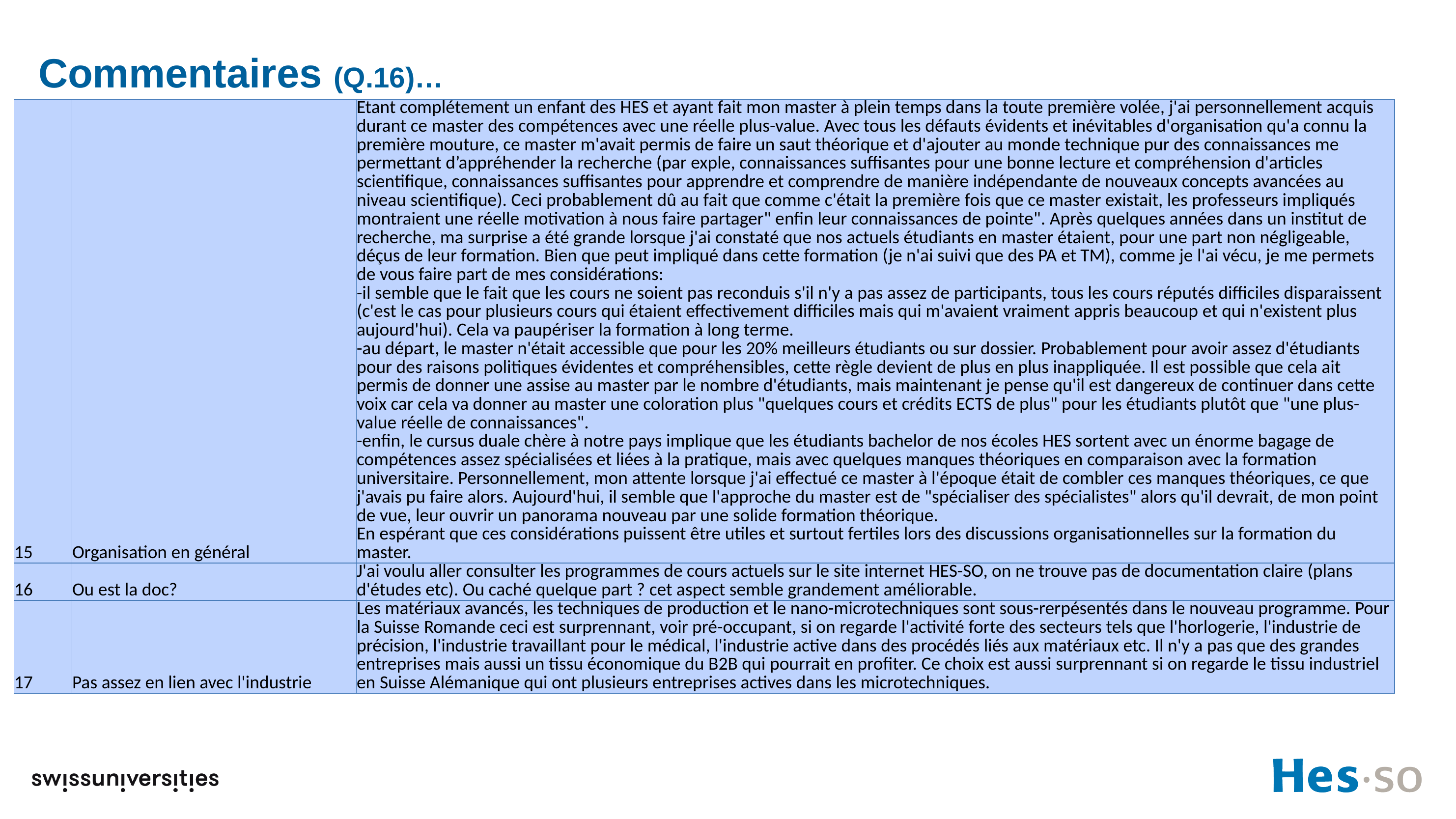

# Commentaires (Q.16)…
| 15 | Organisation en général | Etant complétement un enfant des HES et ayant fait mon master à plein temps dans la toute première volée, j'ai personnellement acquis durant ce master des compétences avec une réelle plus-value. Avec tous les défauts évidents et inévitables d'organisation qu'a connu la première mouture, ce master m'avait permis de faire un saut théorique et d'ajouter au monde technique pur des connaissances me permettant d’appréhender la recherche (par exple, connaissances suffisantes pour une bonne lecture et compréhension d'articles scientifique, connaissances suffisantes pour apprendre et comprendre de manière indépendante de nouveaux concepts avancées au niveau scientifique). Ceci probablement dû au fait que comme c'était la première fois que ce master existait, les professeurs impliqués montraient une réelle motivation à nous faire partager" enfin leur connaissances de pointe". Après quelques années dans un institut de recherche, ma surprise a été grande lorsque j'ai constaté que nos actuels étudiants en master étaient, pour une part non négligeable, déçus de leur formation. Bien que peut impliqué dans cette formation (je n'ai suivi que des PA et TM), comme je l'ai vécu, je me permets de vous faire part de mes considérations: -il semble que le fait que les cours ne soient pas reconduis s'il n'y a pas assez de participants, tous les cours réputés difficiles disparaissent (c'est le cas pour plusieurs cours qui étaient effectivement difficiles mais qui m'avaient vraiment appris beaucoup et qui n'existent plus aujourd'hui). Cela va paupériser la formation à long terme. -au départ, le master n'était accessible que pour les 20% meilleurs étudiants ou sur dossier. Probablement pour avoir assez d'étudiants pour des raisons politiques évidentes et compréhensibles, cette règle devient de plus en plus inappliquée. Il est possible que cela ait permis de donner une assise au master par le nombre d'étudiants, mais maintenant je pense qu'il est dangereux de continuer dans cette voix car cela va donner au master une coloration plus "quelques cours et crédits ECTS de plus" pour les étudiants plutôt que "une plus-value réelle de connaissances". -enfin, le cursus duale chère à notre pays implique que les étudiants bachelor de nos écoles HES sortent avec un énorme bagage de compétences assez spécialisées et liées à la pratique, mais avec quelques manques théoriques en comparaison avec la formation universitaire. Personnellement, mon attente lorsque j'ai effectué ce master à l'époque était de combler ces manques théoriques, ce que j'avais pu faire alors. Aujourd'hui, il semble que l'approche du master est de "spécialiser des spécialistes" alors qu'il devrait, de mon point de vue, leur ouvrir un panorama nouveau par une solide formation théorique. En espérant que ces considérations puissent être utiles et surtout fertiles lors des discussions organisationnelles sur la formation du master. |
| --- | --- | --- |
| 16 | Ou est la doc? | J'ai voulu aller consulter les programmes de cours actuels sur le site internet HES-SO, on ne trouve pas de documentation claire (plans d'études etc). Ou caché quelque part ? cet aspect semble grandement améliorable. |
| 17 | Pas assez en lien avec l'industrie | Les matériaux avancés, les techniques de production et le nano-microtechniques sont sous-rerpésentés dans le nouveau programme. Pour la Suisse Romande ceci est surprennant, voir pré-occupant, si on regarde l'activité forte des secteurs tels que l'horlogerie, l'industrie de précision, l'industrie travaillant pour le médical, l'industrie active dans des procédés liés aux matériaux etc. Il n'y a pas que des grandes entreprises mais aussi un tissu économique du B2B qui pourrait en profiter. Ce choix est aussi surprennant si on regarde le tissu industriel en Suisse Alémanique qui ont plusieurs entreprises actives dans les microtechniques. |